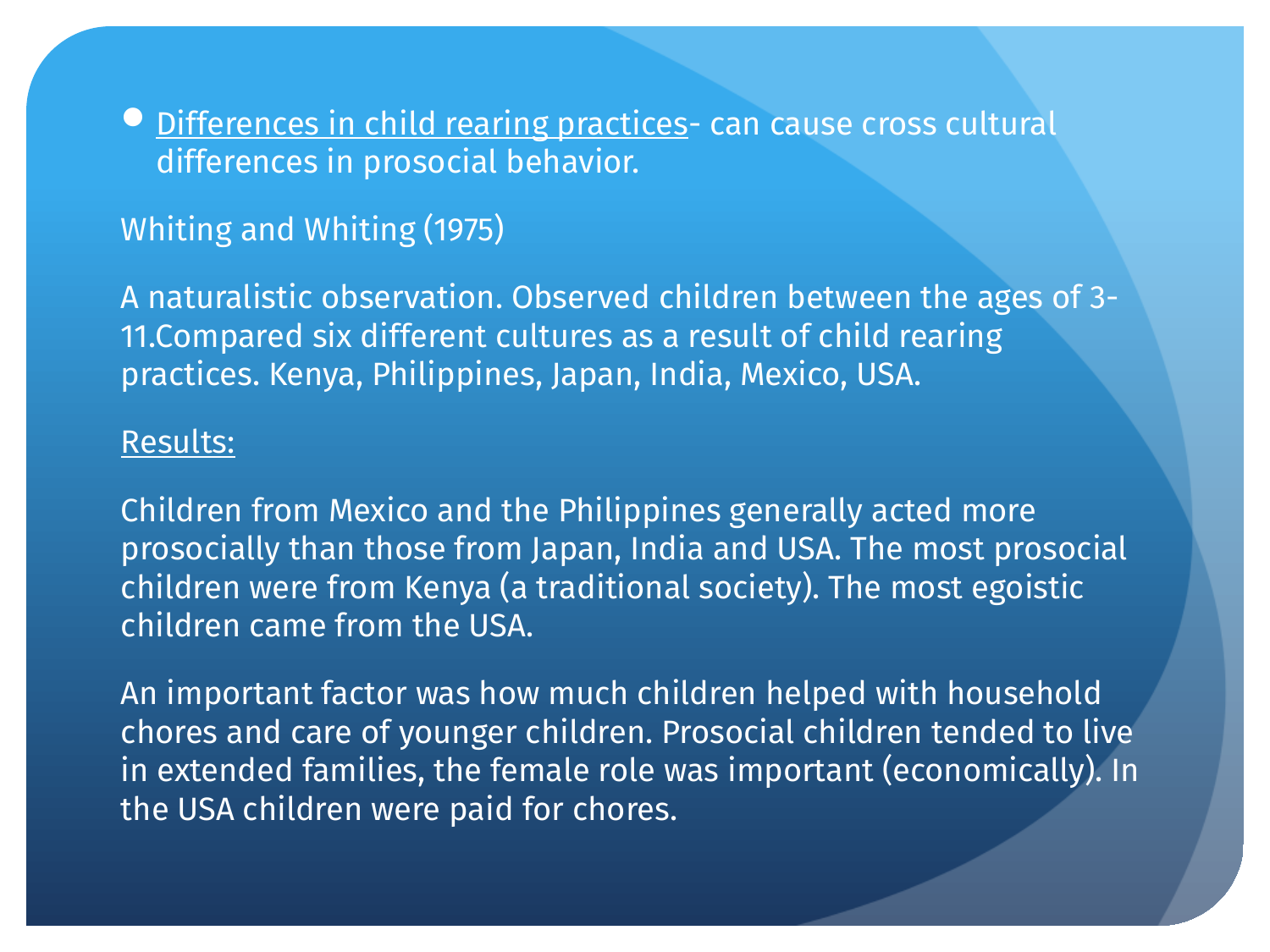

Differences in child rearing practices- can cause cross cultural differences in prosocial behavior.
Whiting and Whiting (1975)
A naturalistic observation. Observed children between the ages of 3-11.Compared six different cultures as a result of child rearing practices. Kenya, Philippines, Japan, India, Mexico, USA.
Results:
Children from Mexico and the Philippines generally acted more prosocially than those from Japan, India and USA. The most prosocial children were from Kenya (a traditional society). The most egoistic children came from the USA.
An important factor was how much children helped with household chores and care of younger children. Prosocial children tended to live in extended families, the female role was important (economically). In the USA children were paid for chores.